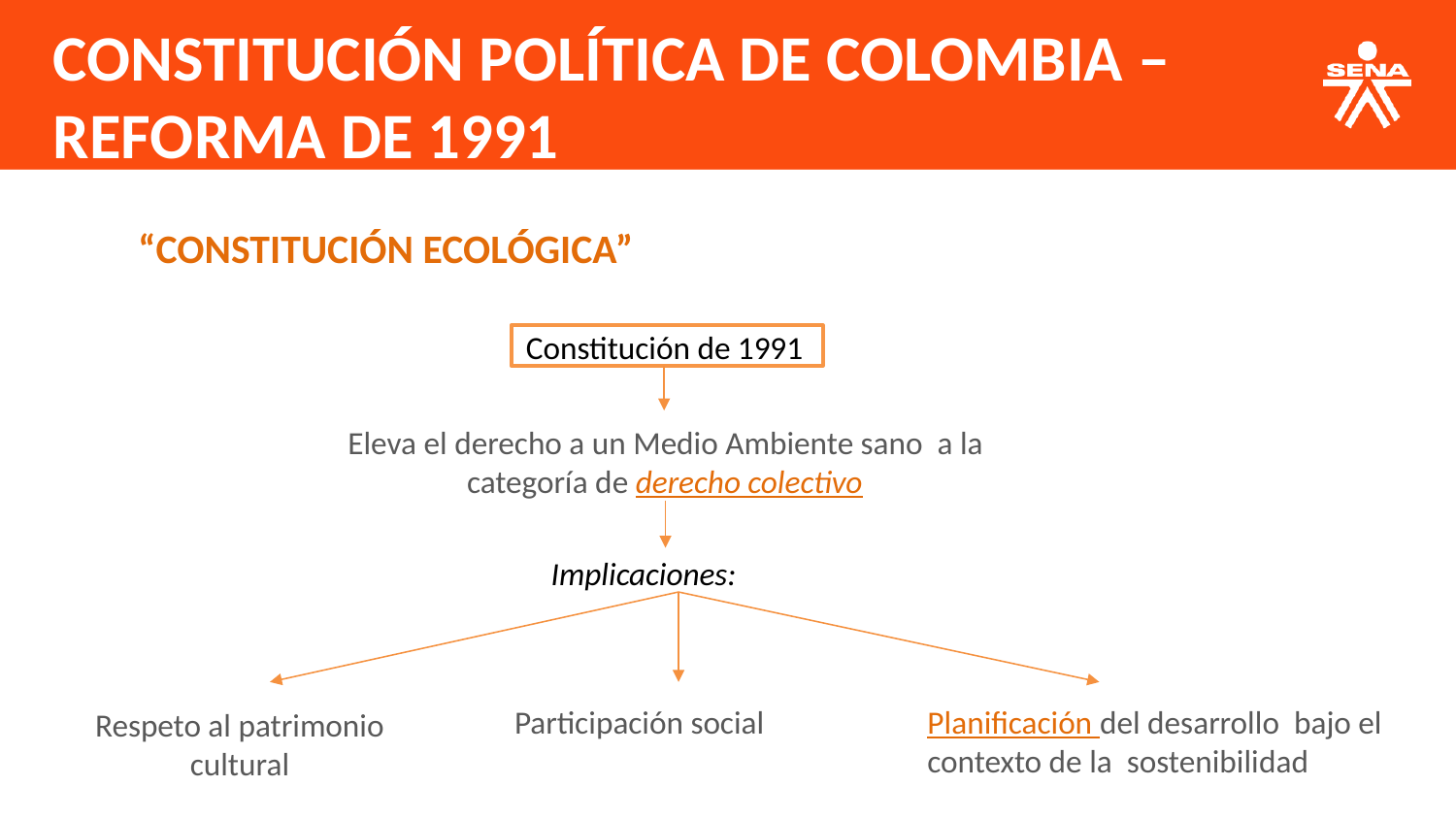

CONSTITUCIÓN POLÍTICA DE COLOMBIA – REFORMA DE 1991
“CONSTITUCIÓN ECOLÓGICA”
Constitución de 1991
Eleva el derecho a un Medio Ambiente sano  a la categoría de derecho colectivo
Implicaciones:
Participación social
Planificación del desarrollo  bajo el contexto de la  sostenibilidad
Respeto al patrimonio
cultural